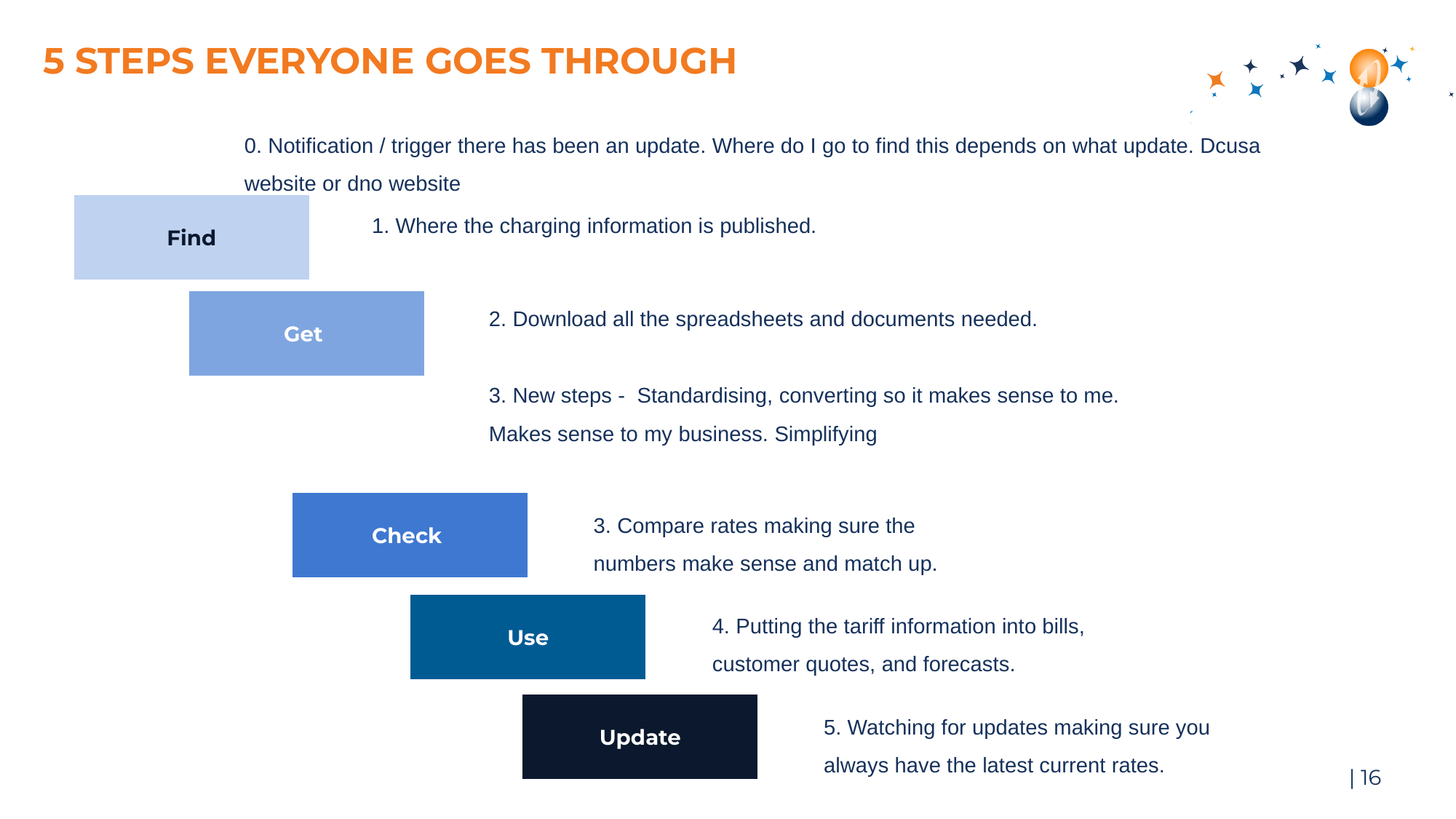

# 5 STEPS EVERYONE GOES THROUGH
0. Notification / trigger there has been an update. Where do I go to find this depends on what update. Dcusa website or dno website
1. Where the charging information is published.
Find
2. Download all the spreadsheets and documents needed.

3. New steps -  Standardising, converting so it makes sense to me. Makes sense to my business. Simplifying
Get
Check
3. Compare rates making sure the numbers make sense and match up.
Use
4. Putting the tariff information into bills, customer quotes, and forecasts.
Update
5. Watching for updates making sure you always have the latest current rates.